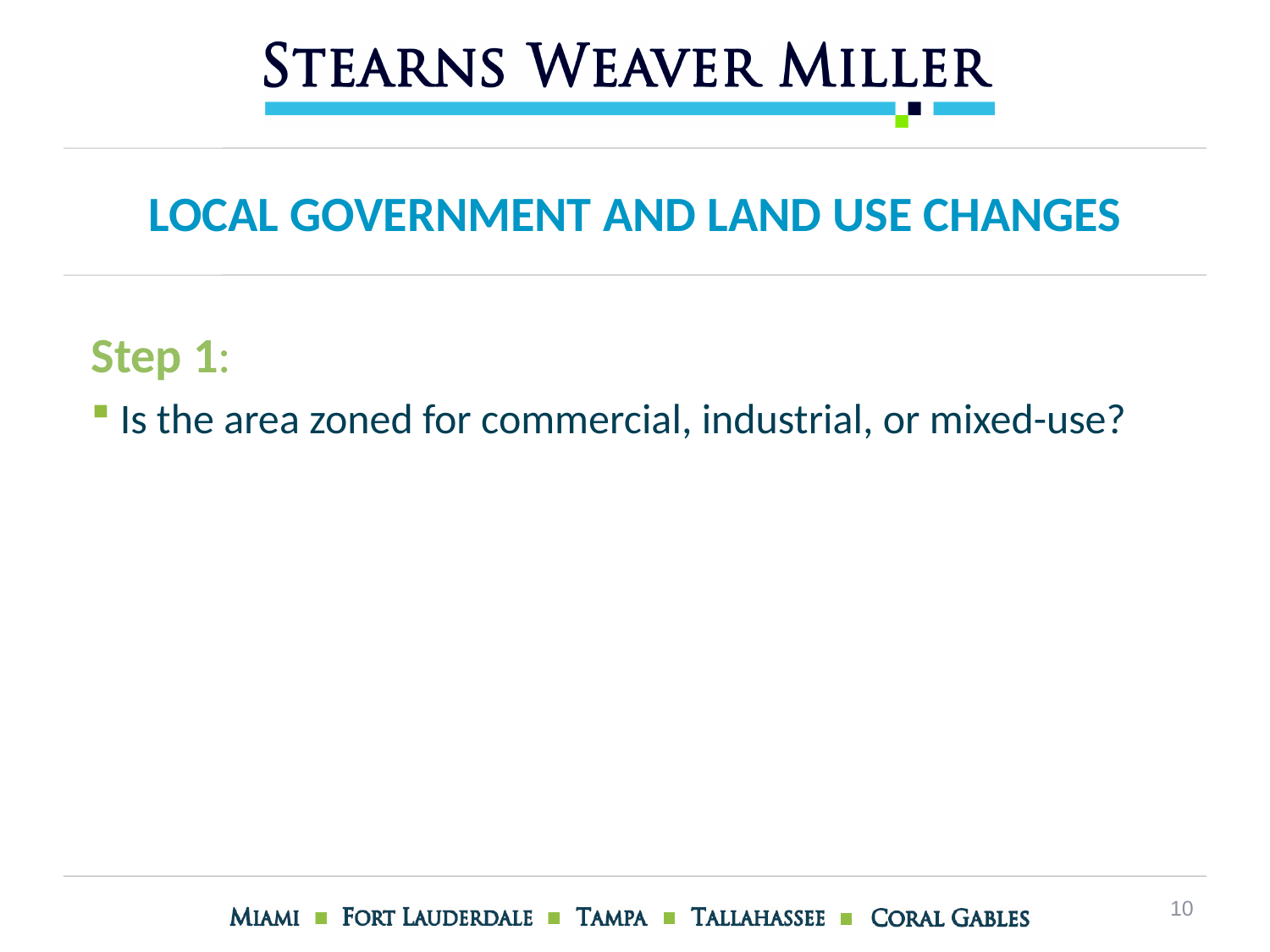

# Local Government and Land Use Changes
Step 1:
 Is the area zoned for commercial, industrial, or mixed-use?
10